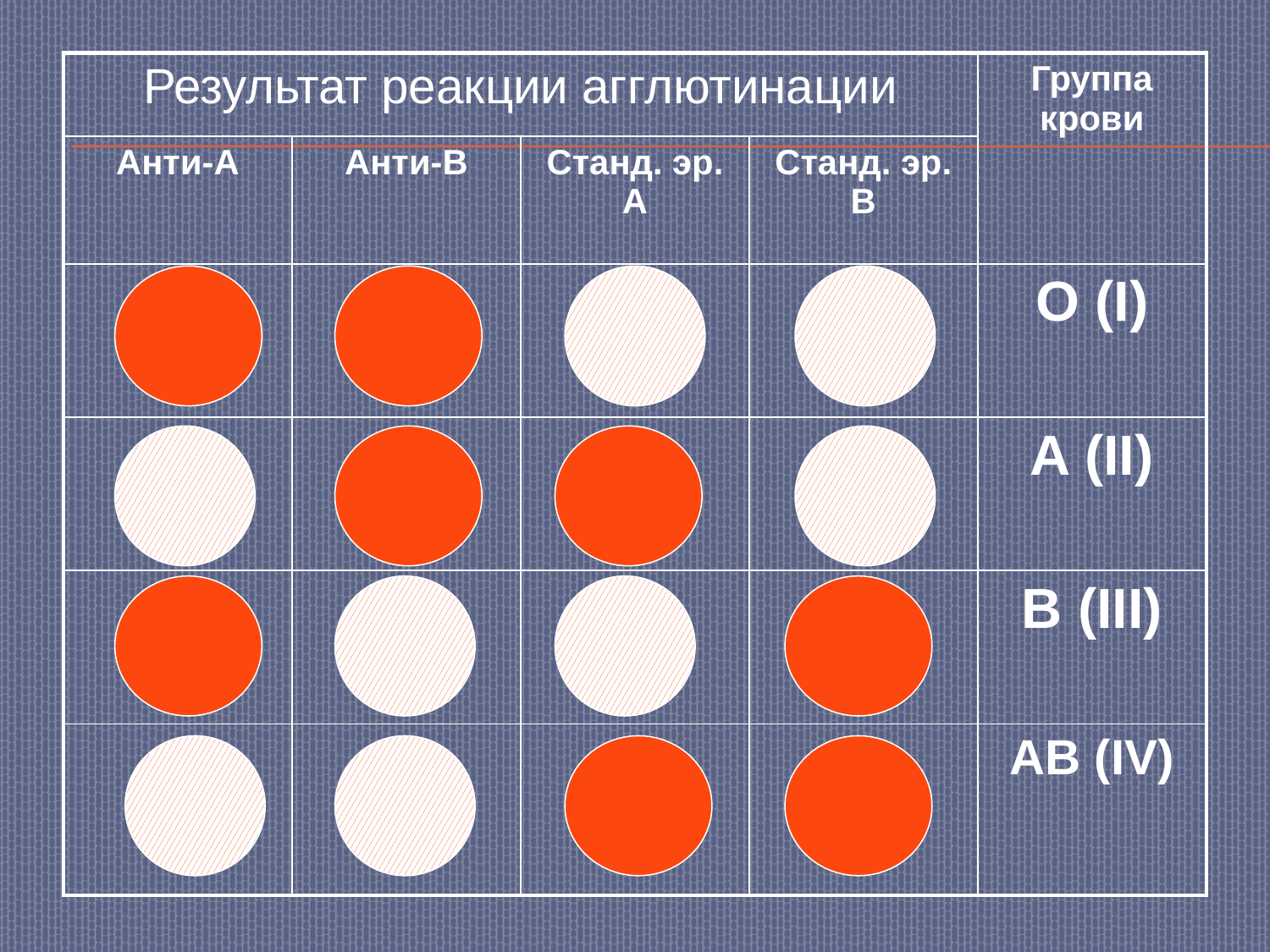

| Результат реакции агглютинации |  |  |  | Группа крови |
| --- | --- | --- | --- | --- |
| Анти-А | Анти-В | Станд. эр. А | Станд. эр. В |  |
|  |  |  |  | О (I) |
|  |  |  |  | A (II) |
|  |  |  |  | B (III) |
|  |  |  |  | AB (IV) |